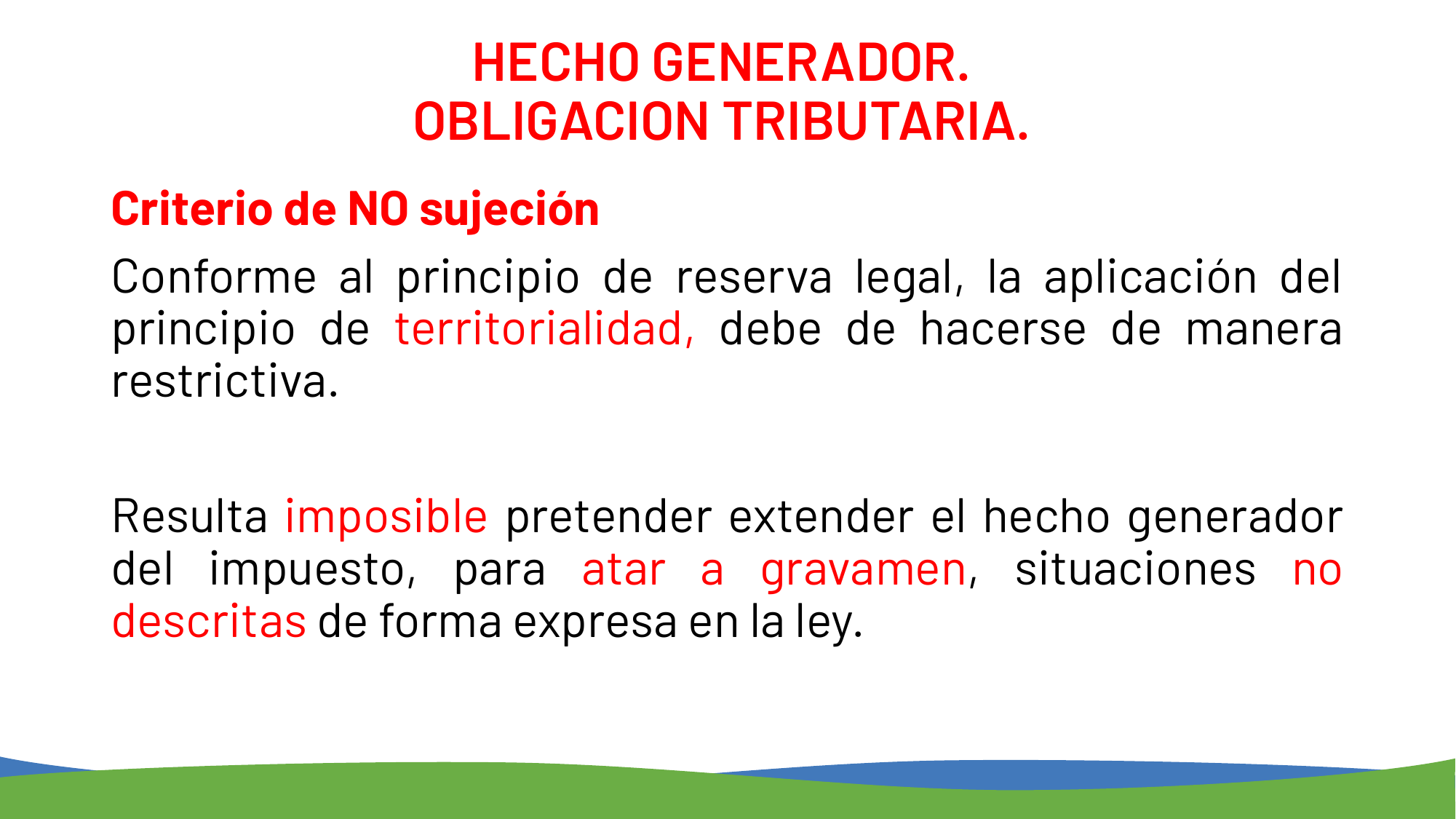

# HECHO GENERADOR. OBLIGACION TRIBUTARIA.
Criterio de NO sujeción
Conforme al principio de reserva legal, la aplicación del principio de territorialidad, debe de hacerse de manera restrictiva.

Resulta imposible pretender extender el hecho generador del impuesto, para atar a gravamen, situaciones no descritas de forma expresa en la ley.